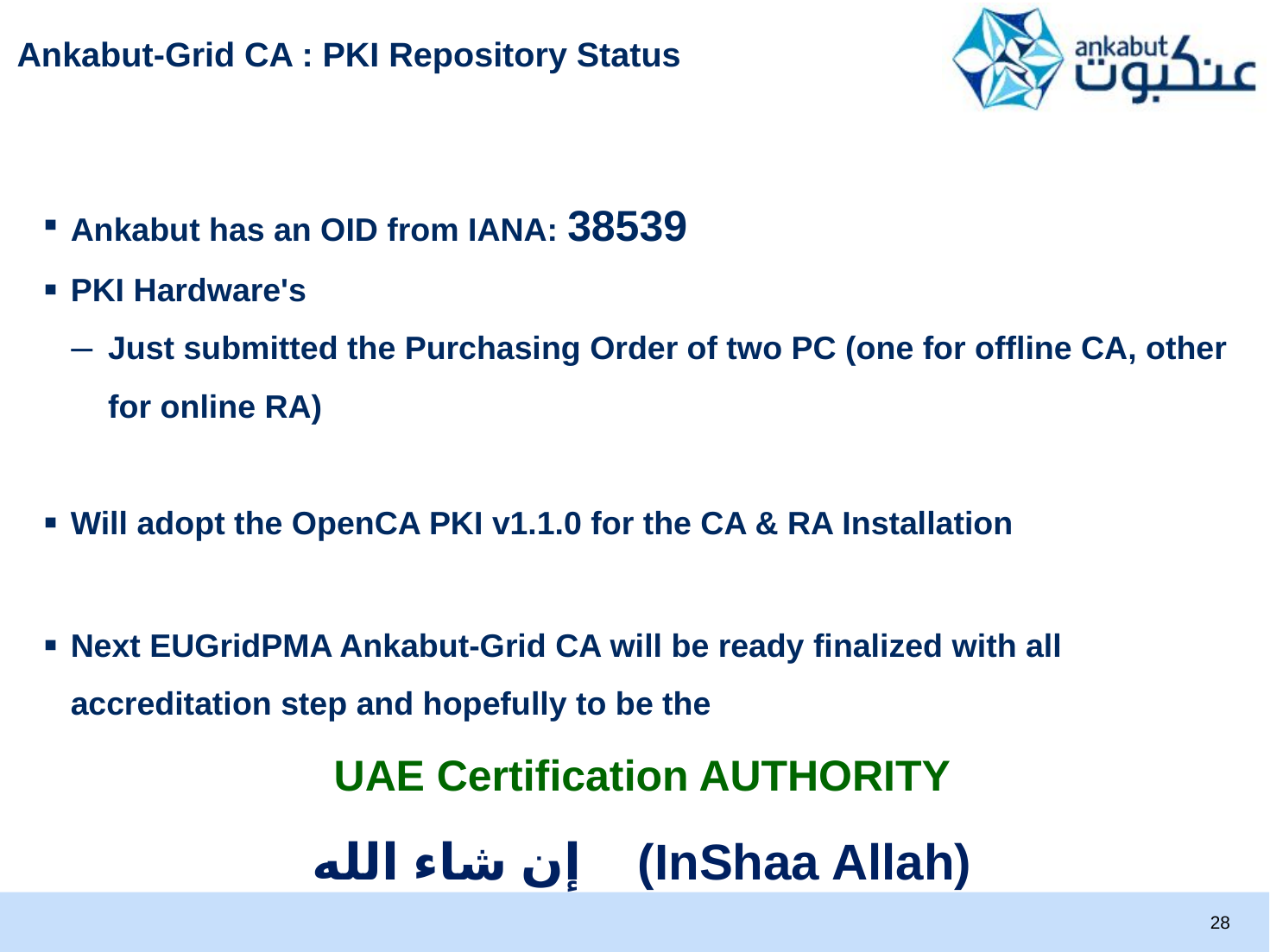

# Ankabut-Grid CA : PKI Repository Status
Ankabut has an OID from IANA: 38539
PKI Hardware's
Just submitted the Purchasing Order of two PC (one for offline CA, other for online RA)

Will adopt the OpenCA PKI v1.1.0 for the CA & RA Installation

Next EUGridPMA Ankabut-Grid CA will be ready finalized with all accreditation step and hopefully to be the
UAE Certification AUTHORITY
إن شاء الله    (InShaa Allah)

28